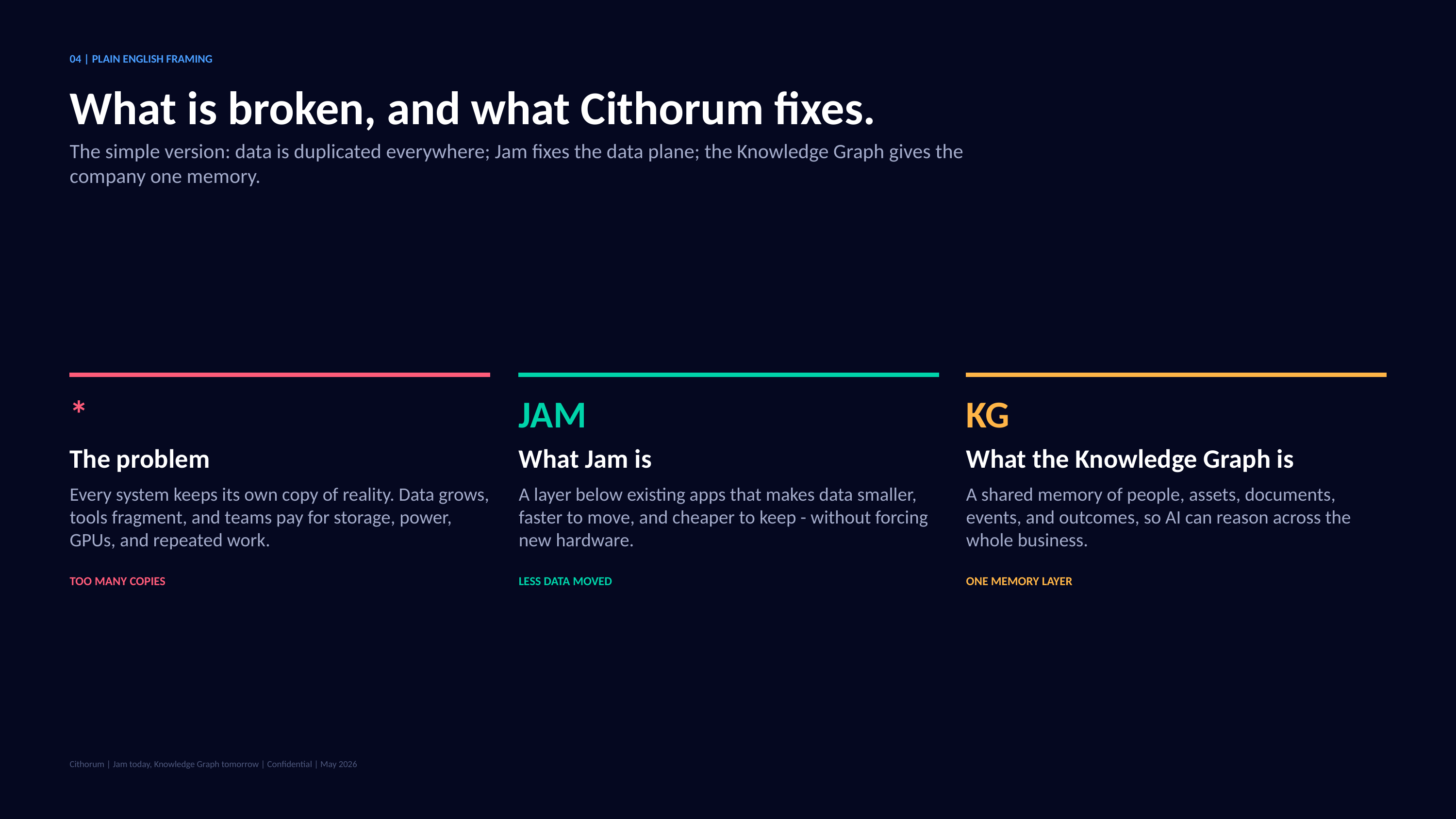

04 | PLAIN ENGLISH FRAMING
What is broken, and what Cithorum fixes.
The simple version: data is duplicated everywhere; Jam fixes the data plane; the Knowledge Graph gives the company one memory.

*
JAM
KG
The problem
What Jam is
What the Knowledge Graph is
Every system keeps its own copy of reality. Data grows, tools fragment, and teams pay for storage, power, GPUs, and repeated work.
A layer below existing apps that makes data smaller, faster to move, and cheaper to keep - without forcing new hardware.
A shared memory of people, assets, documents, events, and outcomes, so AI can reason across the whole business.

TOO MANY COPIES
LESS DATA MOVED
ONE MEMORY LAYER
Cithorum | Jam today, Knowledge Graph tomorrow | Confidential | May 2026